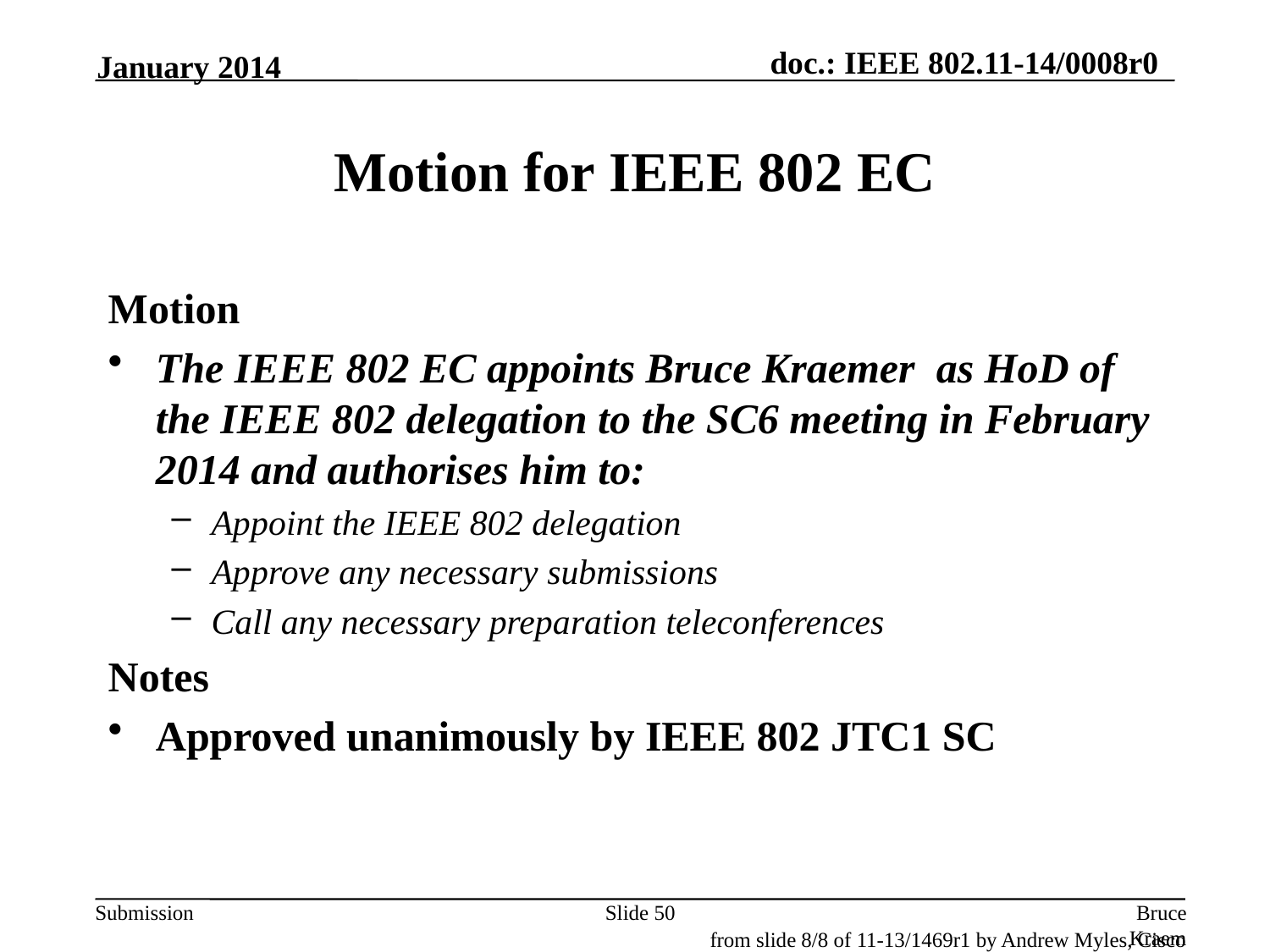

January 2014
# Motion for IEEE 802 EC
Motion
The IEEE 802 EC appoints Bruce Kraemer  as HoD of the IEEE 802 delegation to the SC6 meeting in February 2014 and authorises him to:
Appoint the IEEE 802 delegation
Approve any necessary submissions
Call any necessary preparation teleconferences
Notes
Approved unanimously by IEEE 802 JTC1 SC
Slide 50
Bruce Kraemer, Marvell
from slide 8/8 of 11-13/1469r1 by Andrew Myles, Cisco